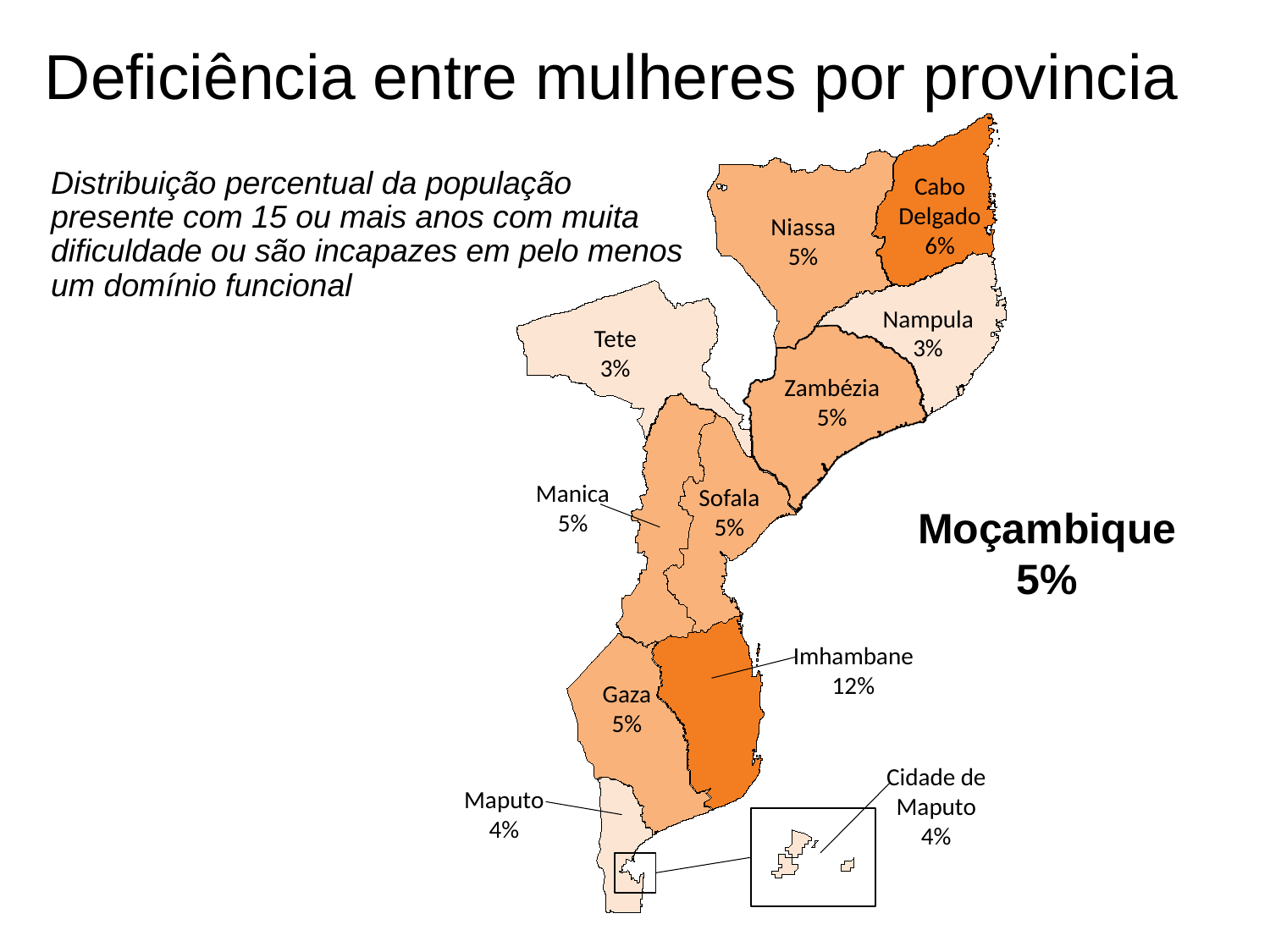

Deficiência entre mulheres por provincia

Distribuição percentual da população presente com 15 ou mais anos com muita dificuldade ou são incapazes em pelo menos um domínio funcional

Cabo Delgado
6%
Niassa
5%

Nampula
3%
Tete
3%

Zambézia
5%

Manica
5%
Sofala
5%
Moçambique
5%

Imhambane
12%
Gaza
5%
Cidade de Maputo
4%

Maputo
4%